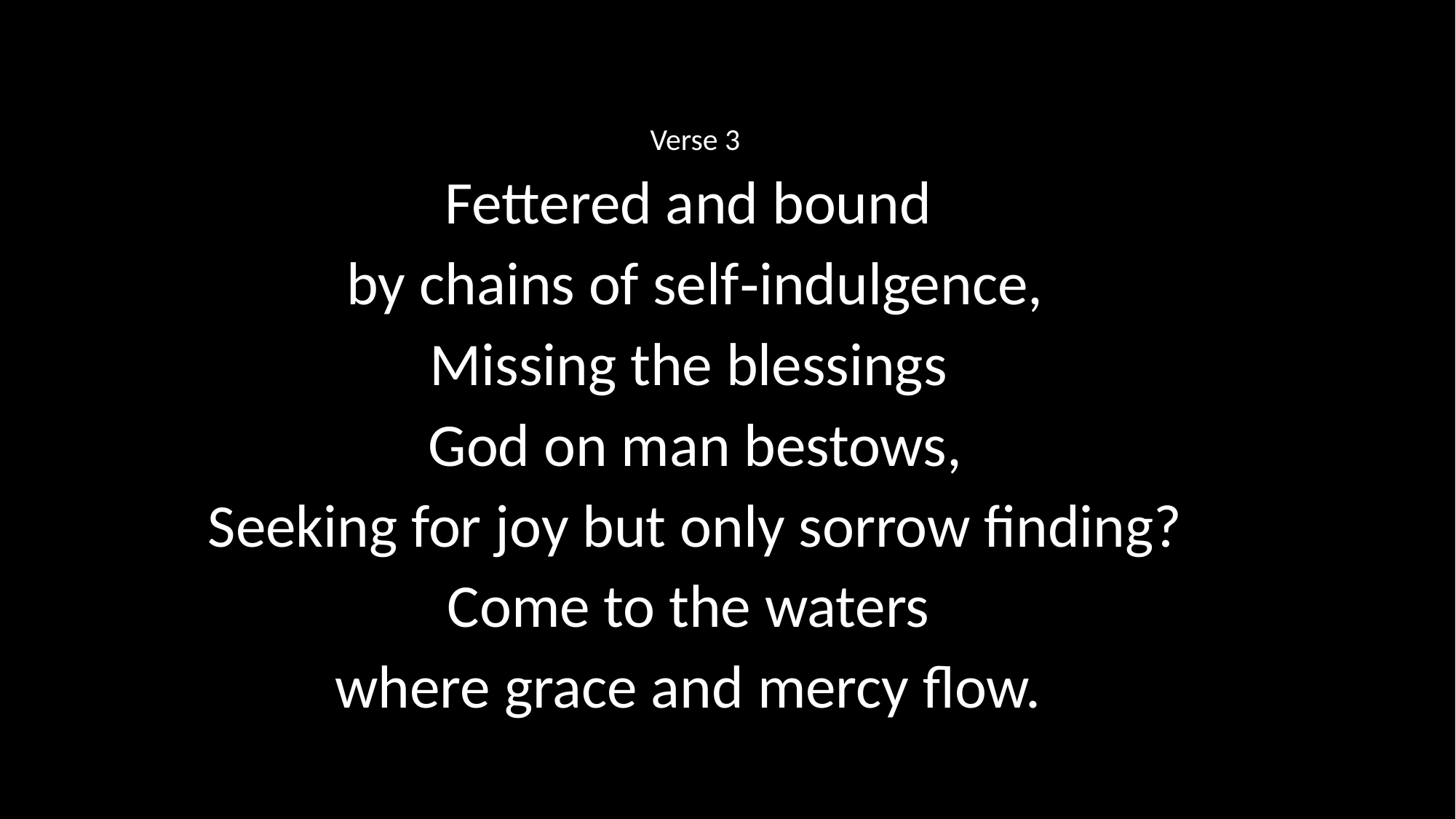

Verse 3
Fettered and bound
by chains of self‑indulgence,
Missing the blessings
God on man bestows,
Seeking for joy but only sorrow finding?
Come to the waters
where grace and mercy flow.